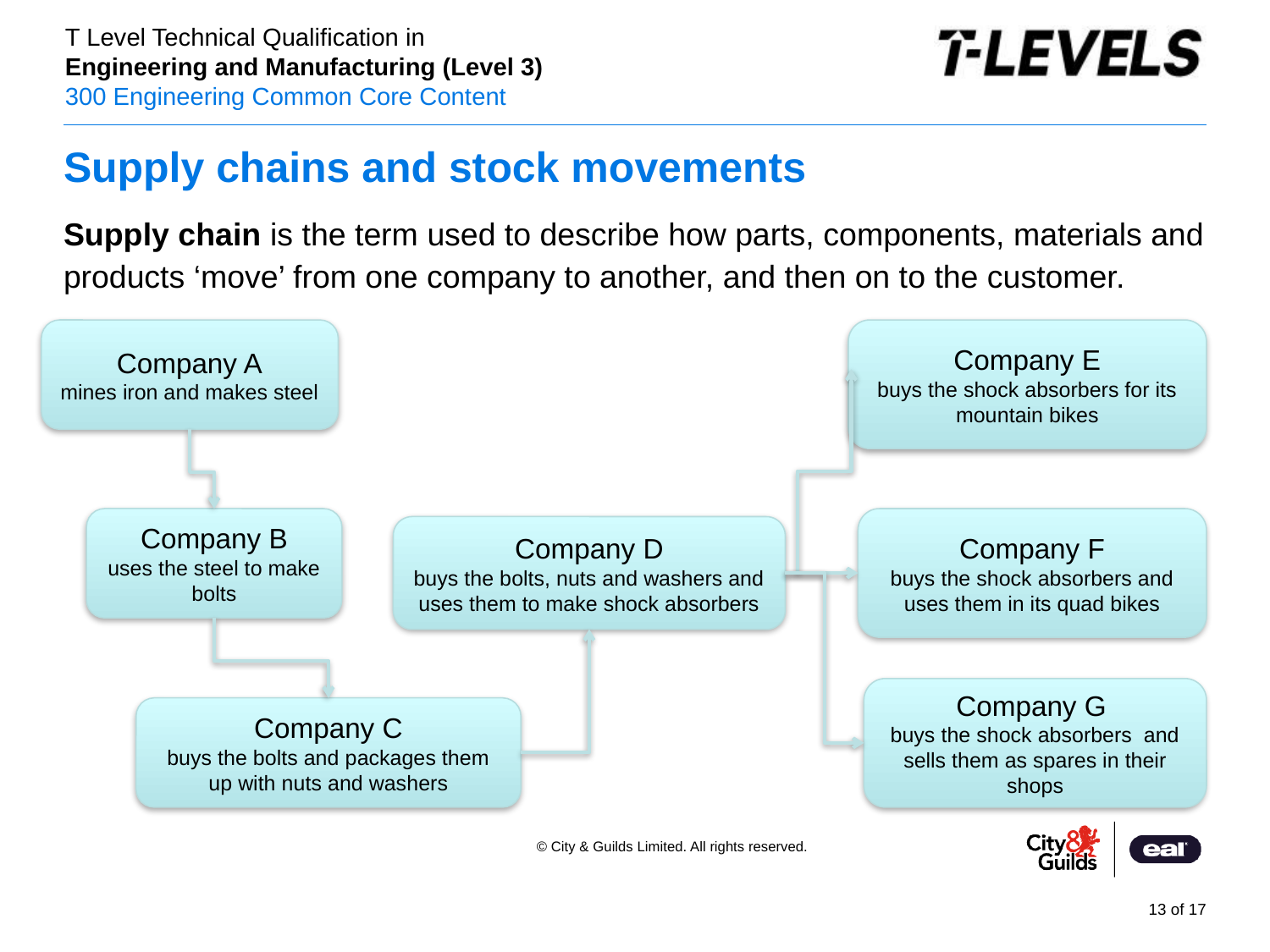

# Supply chains and stock movements
Supply chain is the term used to describe how parts, components, materials and products ‘move’ from one company to another, and then on to the customer.

Company A
mines iron and makes steel
Company E
buys the shock absorbers for its mountain bikes
Company F
buys the shock absorbers and uses them in its quad bikes
Company B
uses the steel to make bolts
Company D
buys the bolts, nuts and washers and uses them to make shock absorbers
Company G
buys the shock absorbers  and sells them as spares in their shops
Company C
buys the bolts and packages them up with nuts and washers